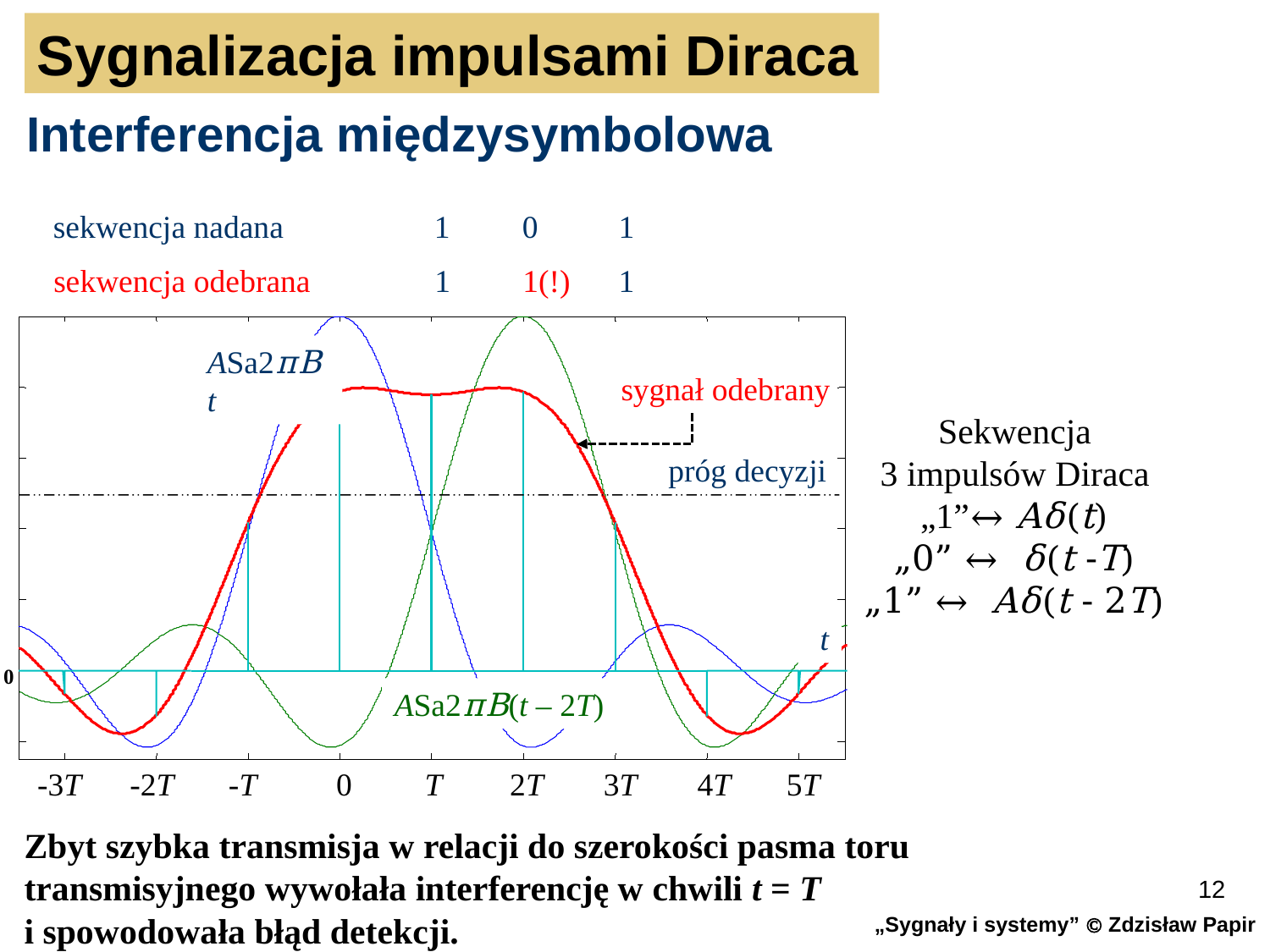

Sygnalizacja impulsami Diraca
Interferencja międzysymbolowa
          	sekwencja nadana	         	1         0          1
          	sekwencja odebrana    	1         1(!)      1

sygnał odebrany

Sekwencja
3 impulsów Diraca
„1”↔ Aδ(t)
„0” ↔  δ(t -T)
„1” ↔  Aδ(t - 2T)
próg decyzji

t

0

-3T
-2T
-T
 0
 T
2T
3T
4T
5T
ASa2πBt
ASa2πB(t – 2T)
Zbyt szybka transmisja w relacji do szerokości pasma toru transmisyjnego wywołała interferencję w chwili t = T
i spowodowała błąd detekcji.
12
„Sygnały i systemy” © Zdzisław Papir